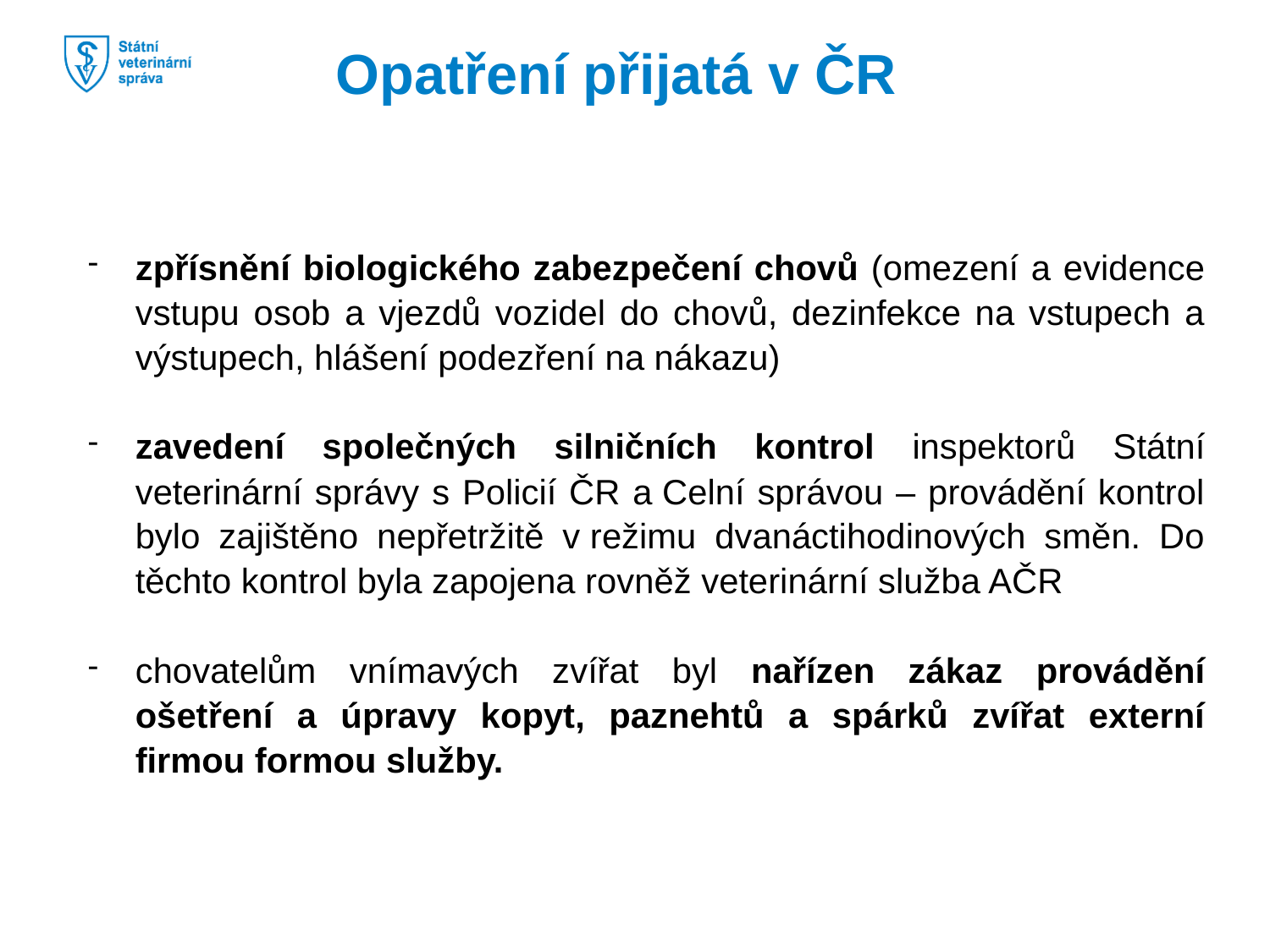

Opatření přijatá v ČR

zpřísnění biologického zabezpečení chovů (omezení a evidence vstupu osob a vjezdů vozidel do chovů, dezinfekce na vstupech a výstupech, hlášení podezření na nákazu)

zavedení společných silničních kontrol inspektorů Státní veterinární správy s Policií ČR a Celní správou – provádění kontrol bylo zajištěno nepřetržitě v režimu dvanáctihodinových směn. Do těchto kontrol byla zapojena rovněž veterinární služba AČR

chovatelům vnímavých zvířat byl nařízen zákaz provádění ošetření a úpravy kopyt, paznehtů a spárků zvířat externí firmou formou služby.